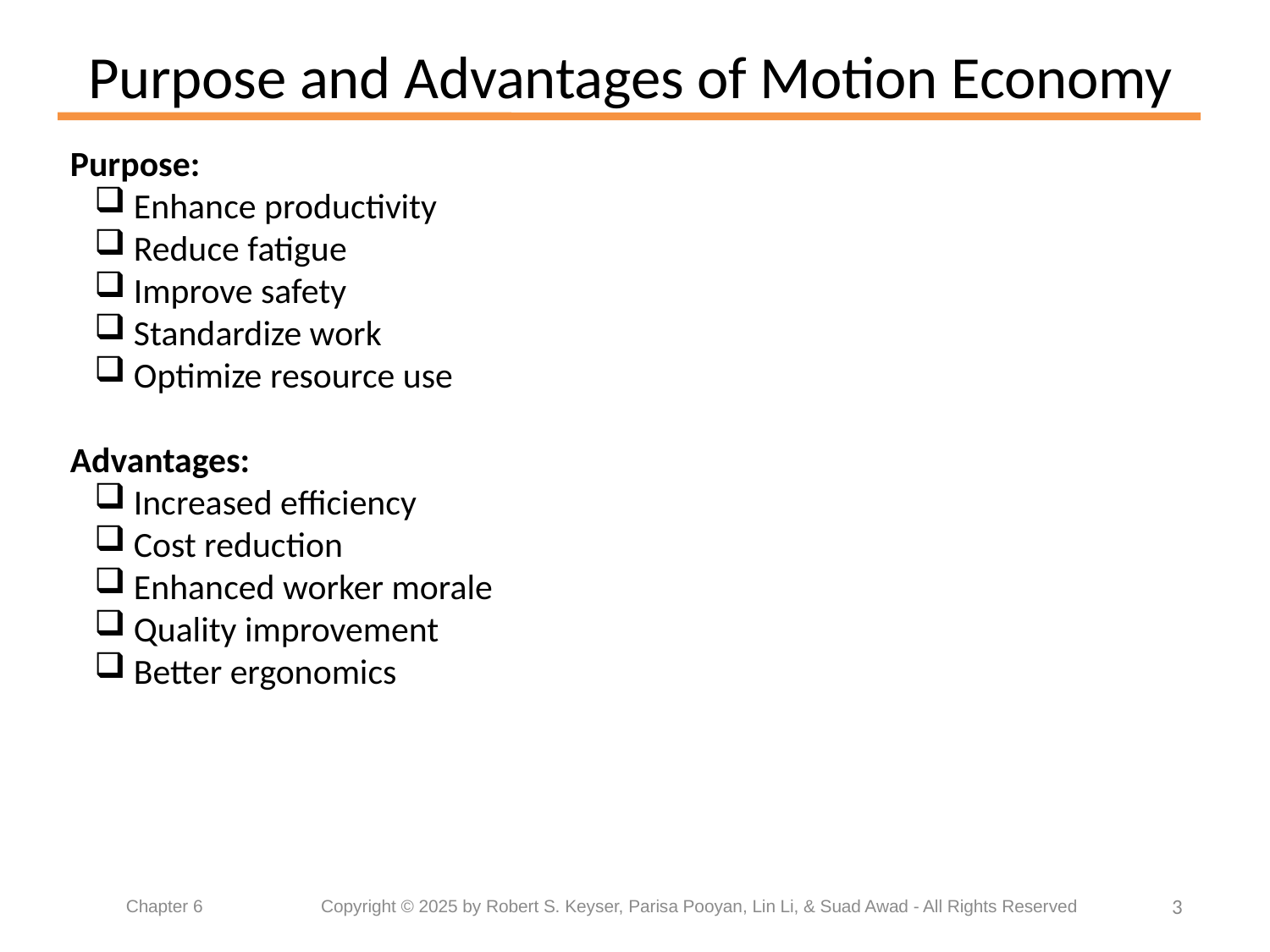

# Purpose and Advantages of Motion Economy

Purpose:
Enhance productivity
Reduce fatigue
Improve safety
Standardize work
Optimize resource use

Advantages:
Increased efficiency
Cost reduction
Enhanced worker morale
Quality improvement
Better ergonomics
3
Chapter 6	              Copyright © 2025 by Robert S. Keyser, Parisa Pooyan, Lin Li, & Suad Awad - All Rights Reserved